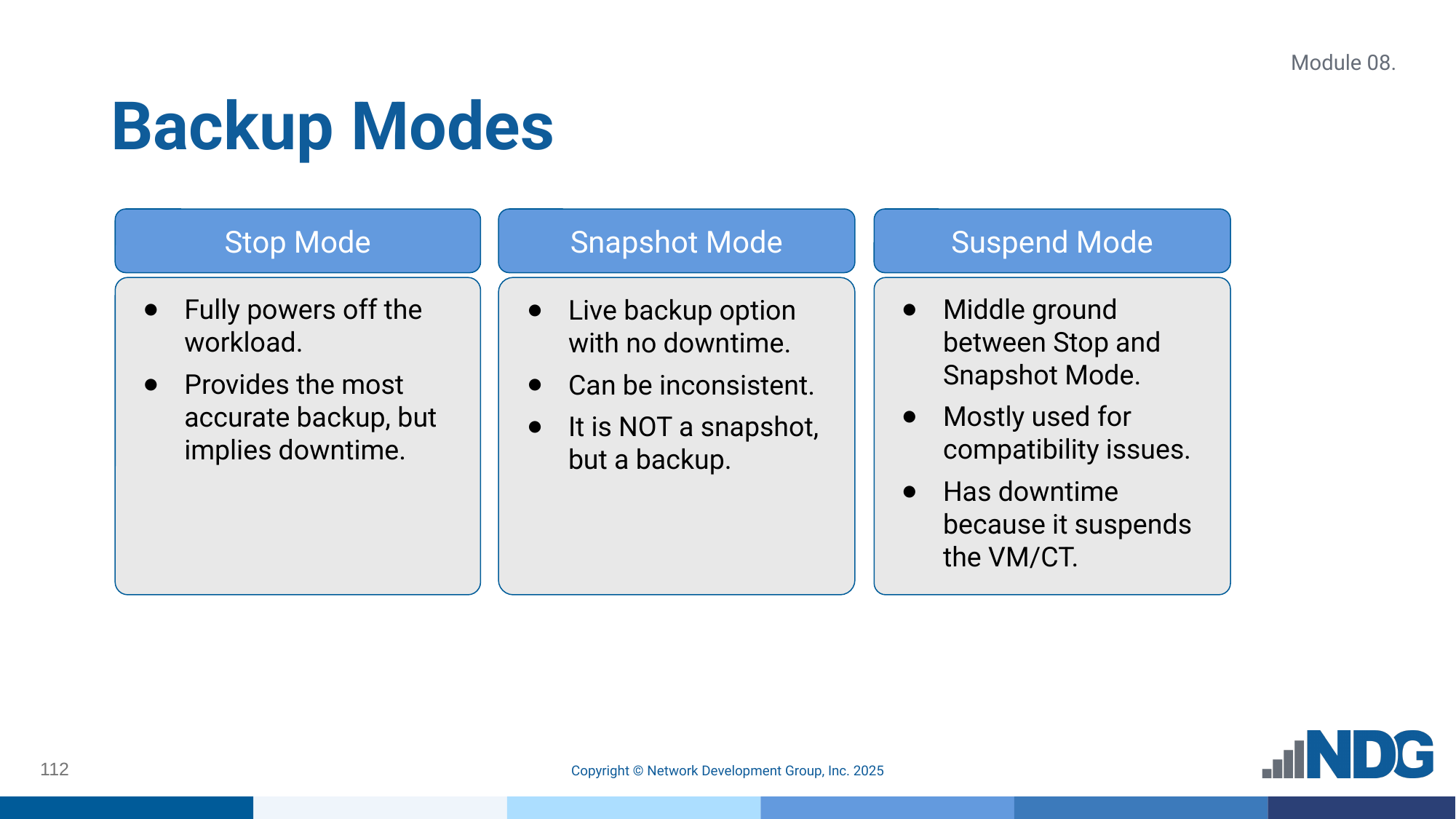

# Backup Modes
Module 08.
Stop Mode
Snapshot Mode
Suspend Mode
Fully powers off the workload.
Provides the most accurate backup, but implies downtime.
Live backup option with no downtime.
Can be inconsistent.
It is NOT a snapshot, but a backup.
Middle ground between Stop and Snapshot Mode.
Mostly used for compatibility issues.
Has downtime because it suspends the VM/CT.